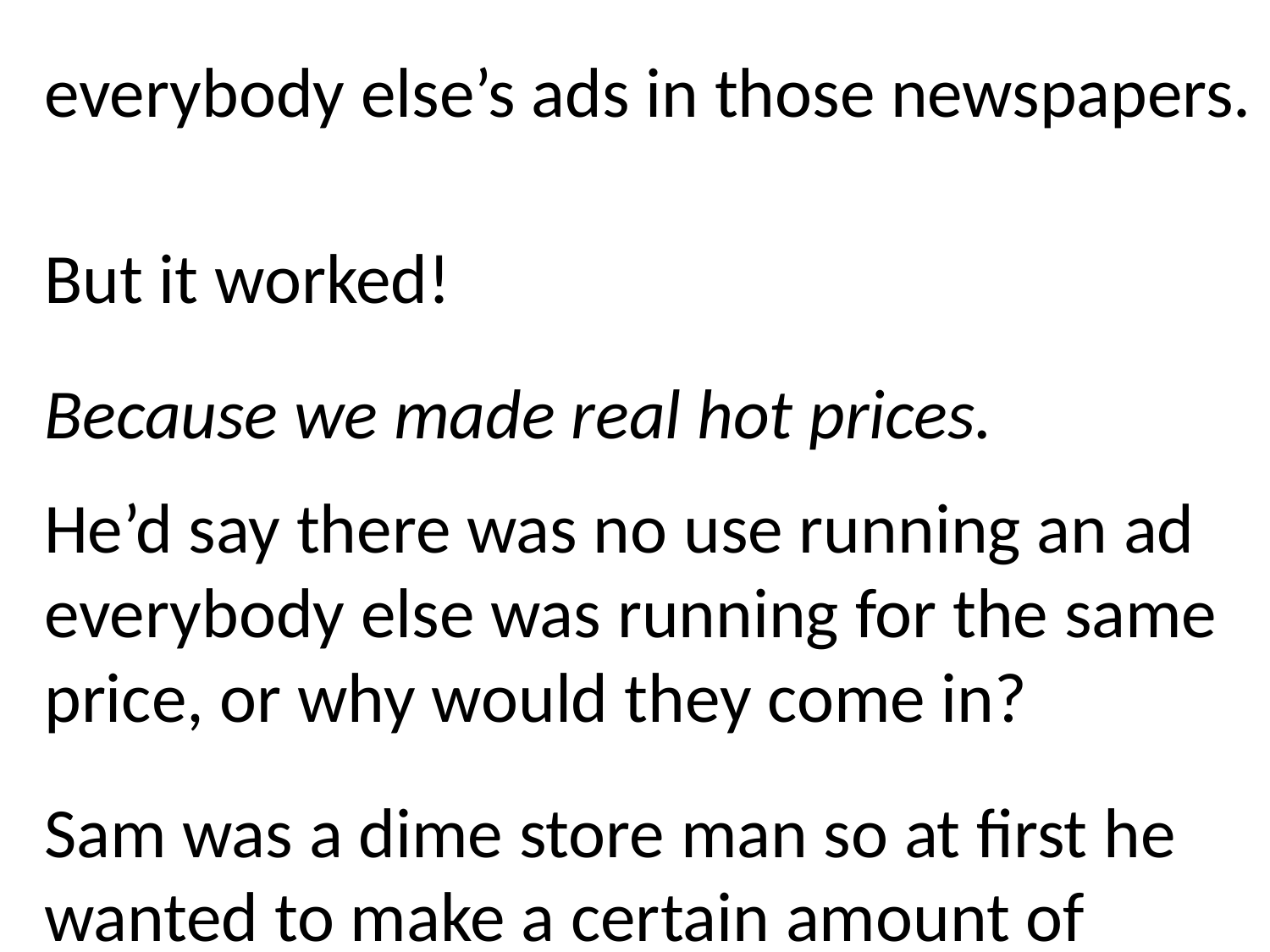

everybody else’s ads in those newspapers.
But it worked!
Because we made real hot prices.

He’d say there was no use running an ad everybody else was running for the same price, or why would they come in?
Sam was a dime store man so at first he wanted to make a certain amount of